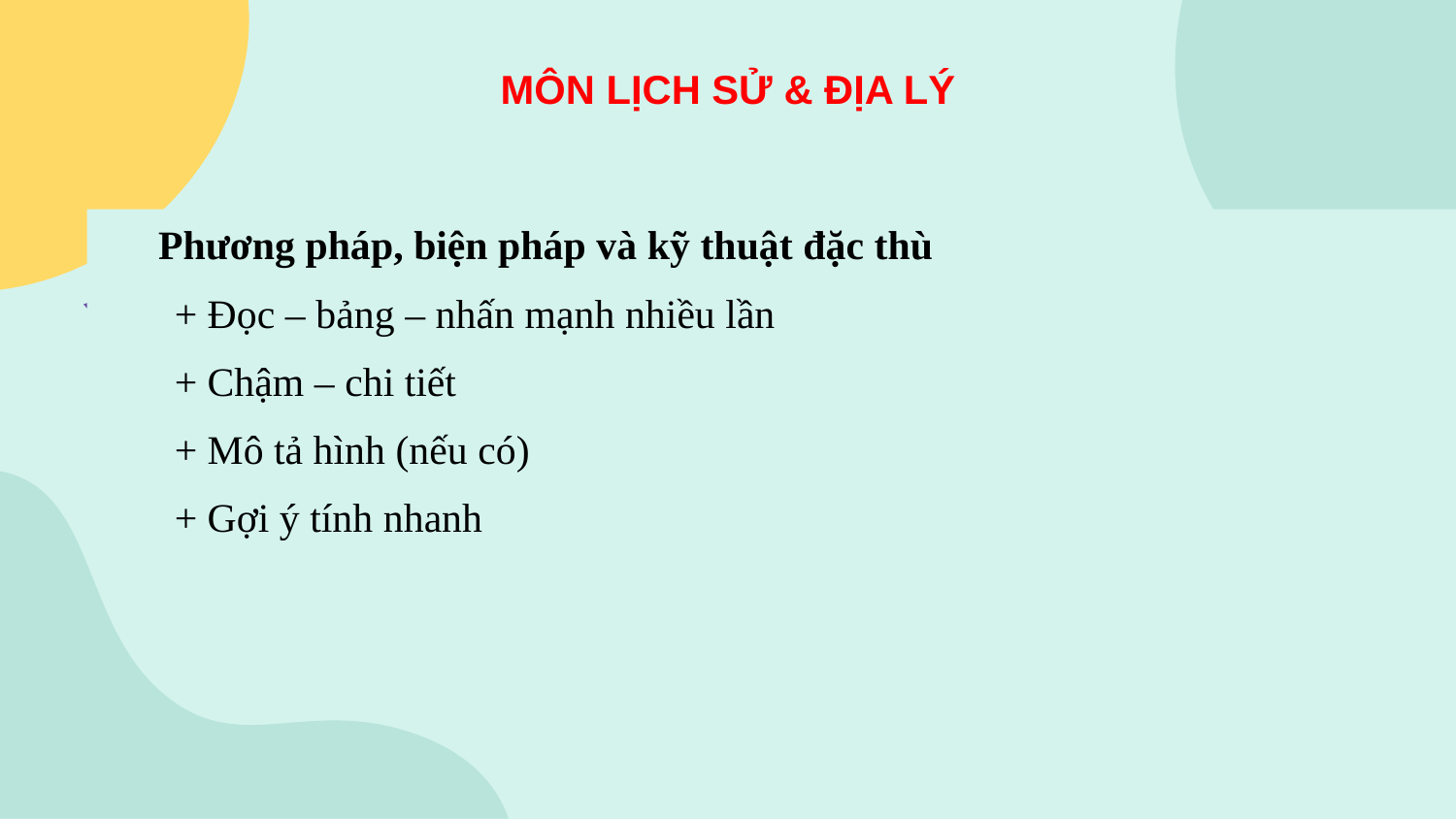

MÔN LỊCH SỬ & ĐỊA LÝ
Phương pháp, biện pháp và kỹ thuật đặc thù
+ Đọc – bảng – nhấn mạnh nhiều lần
+ Chậm – chi tiết
+ Mô tả hình (nếu có)
+ Gợi ý tính nhanh